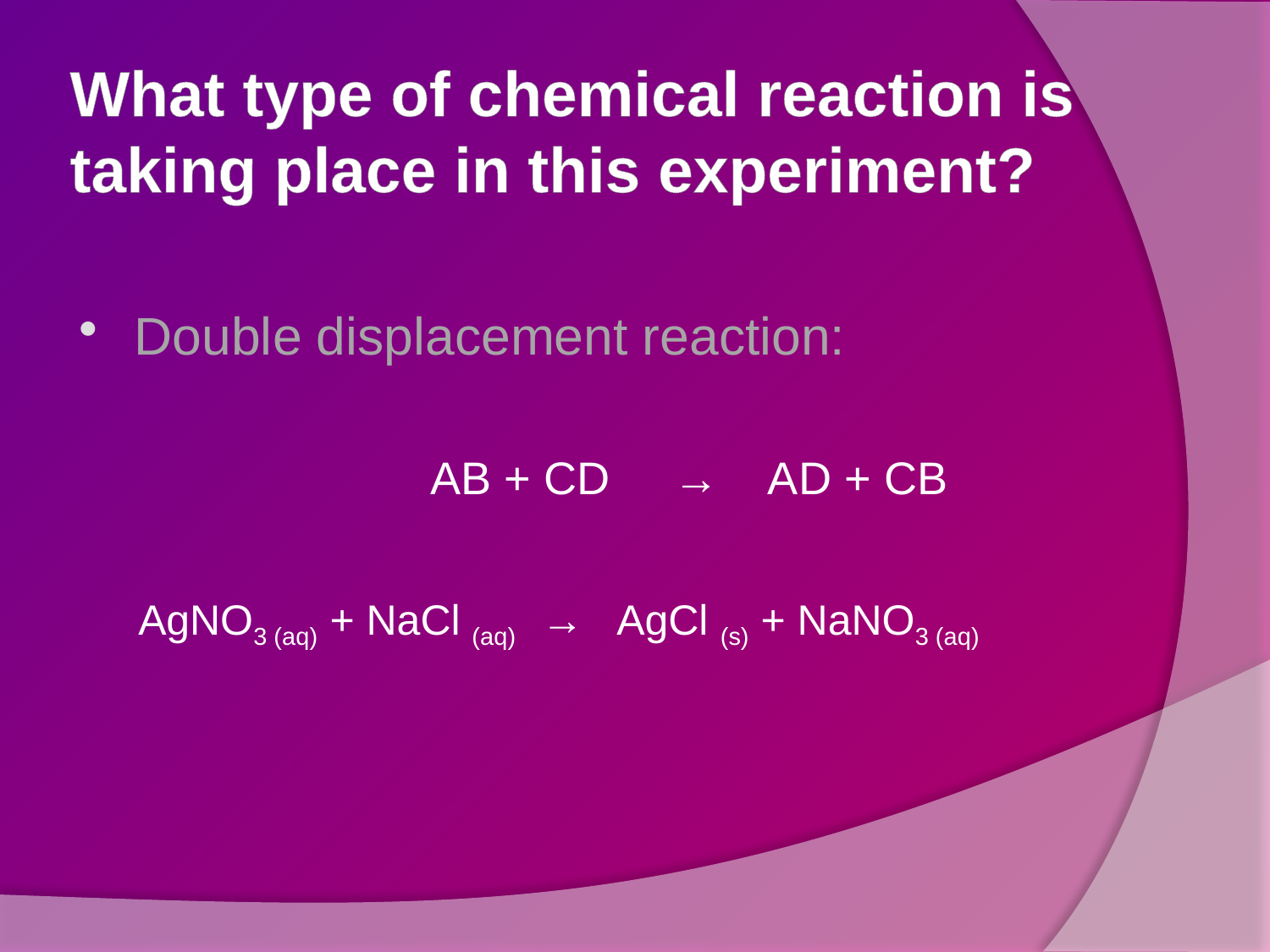

# What type of chemical reaction is taking place in this experiment?

Double displacement reaction:

			AB + CD     →    AD + CB

AgNO3 (aq) + NaCl (aq)   →   AgCl (s) + NaNO3 (aq)